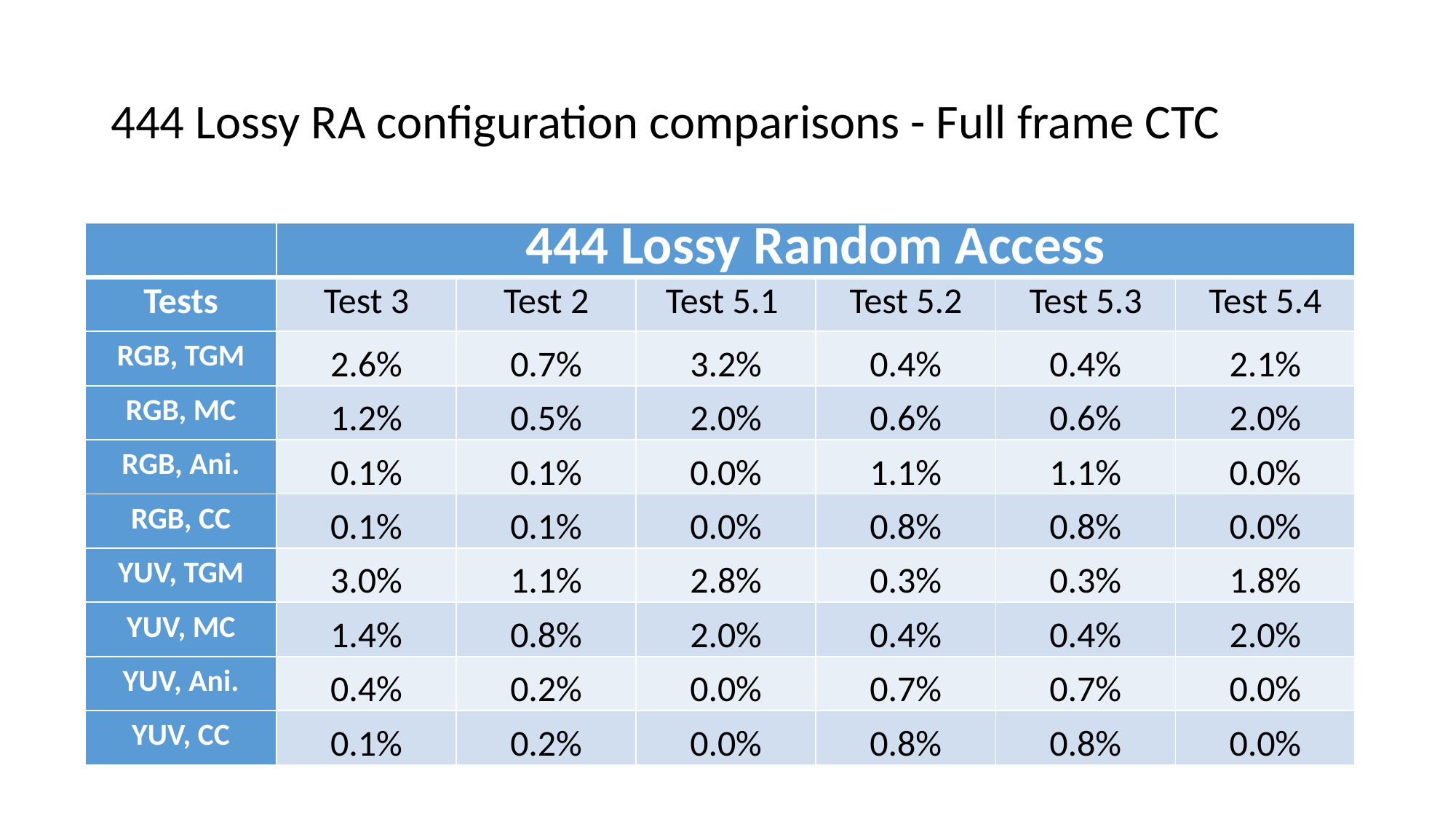

# 444 Lossy RA configuration comparisons - Full frame CTC
|  | 444 Lossy Random Access |  |  |  |  |  |
| --- | --- | --- | --- | --- | --- | --- |
| Tests | Test 3 | Test 2 | Test 5.1 | Test 5.2 | Test 5.3 | Test 5.4 |
| RGB, TGM | 2.6% | 0.7% | 3.2% | 0.4% | 0.4% | 2.1% |
| RGB, MC | 1.2% | 0.5% | 2.0% | 0.6% | 0.6% | 2.0% |
| RGB, Ani. | 0.1% | 0.1% | 0.0% | 1.1% | 1.1% | 0.0% |
| RGB, CC | 0.1% | 0.1% | 0.0% | 0.8% | 0.8% | 0.0% |
| YUV, TGM | 3.0% | 1.1% | 2.8% | 0.3% | 0.3% | 1.8% |
| YUV, MC | 1.4% | 0.8% | 2.0% | 0.4% | 0.4% | 2.0% |
| YUV, Ani. | 0.4% | 0.2% | 0.0% | 0.7% | 0.7% | 0.0% |
| YUV, CC | 0.1% | 0.2% | 0.0% | 0.8% | 0.8% | 0.0% |